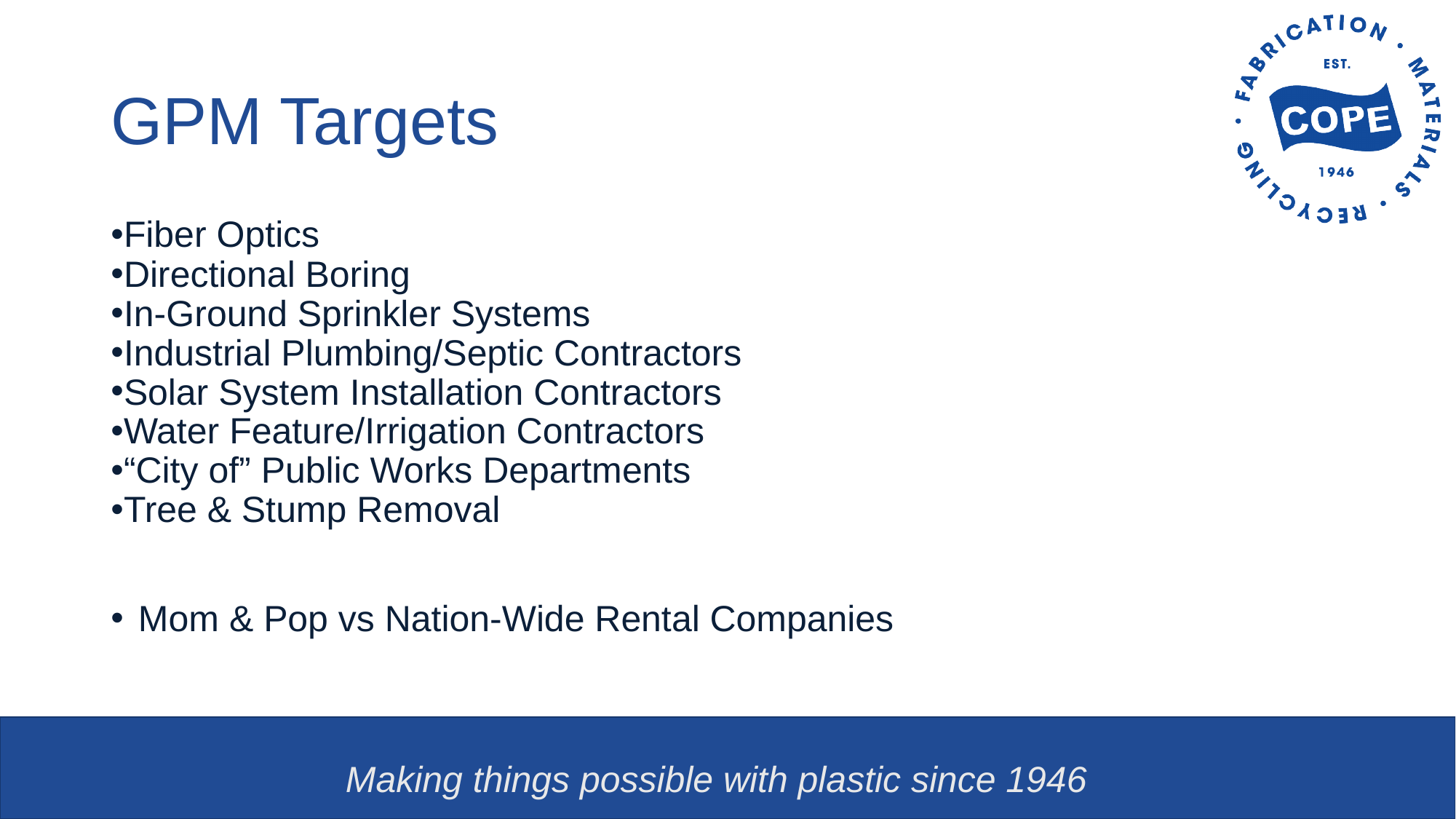

# GPM Targets
Fiber Optics
Directional Boring
In-Ground Sprinkler Systems
Industrial Plumbing/Septic Contractors
Solar System Installation Contractors
Water Feature/Irrigation Contractors
“City of” Public Works Departments
Tree & Stump Removal

Mom & Pop vs Nation-Wide Rental Companies